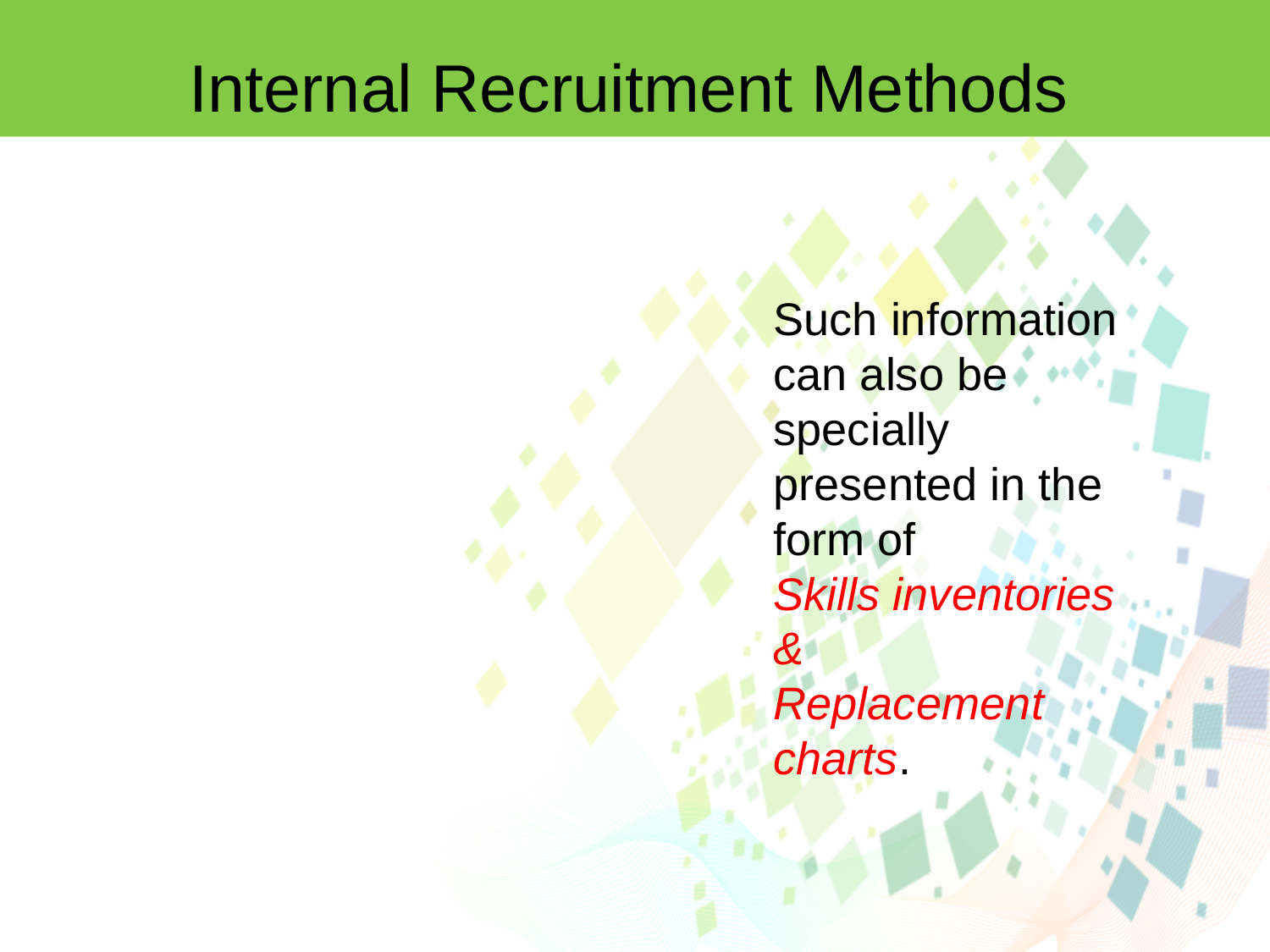

Internal Recruitment Methods
Such information can also be specially presented in the form of
Skills inventories &
Replacement charts.